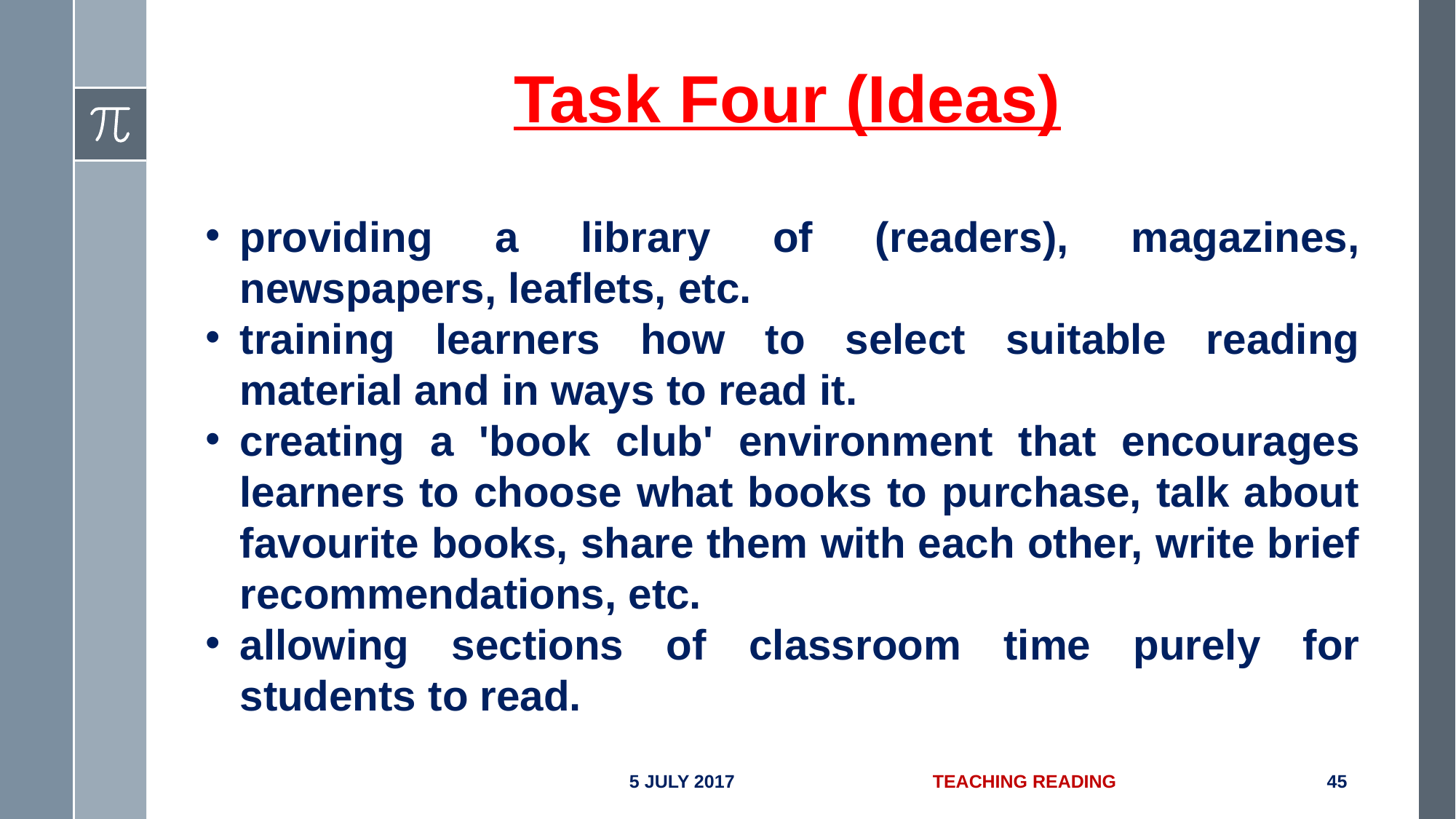

# Task Four (Ideas)
providing a library of (readers), magazines, newspapers, leaflets, etc.
training learners how to select suitable reading material and in ways to read it.
creating a 'book club' environment that encourages learners to choose what books to purchase, talk about favourite books, share them with each other, write brief recommendations, etc.
allowing sections of classroom time purely for students to read.
5 July 2017
Teaching Reading
45